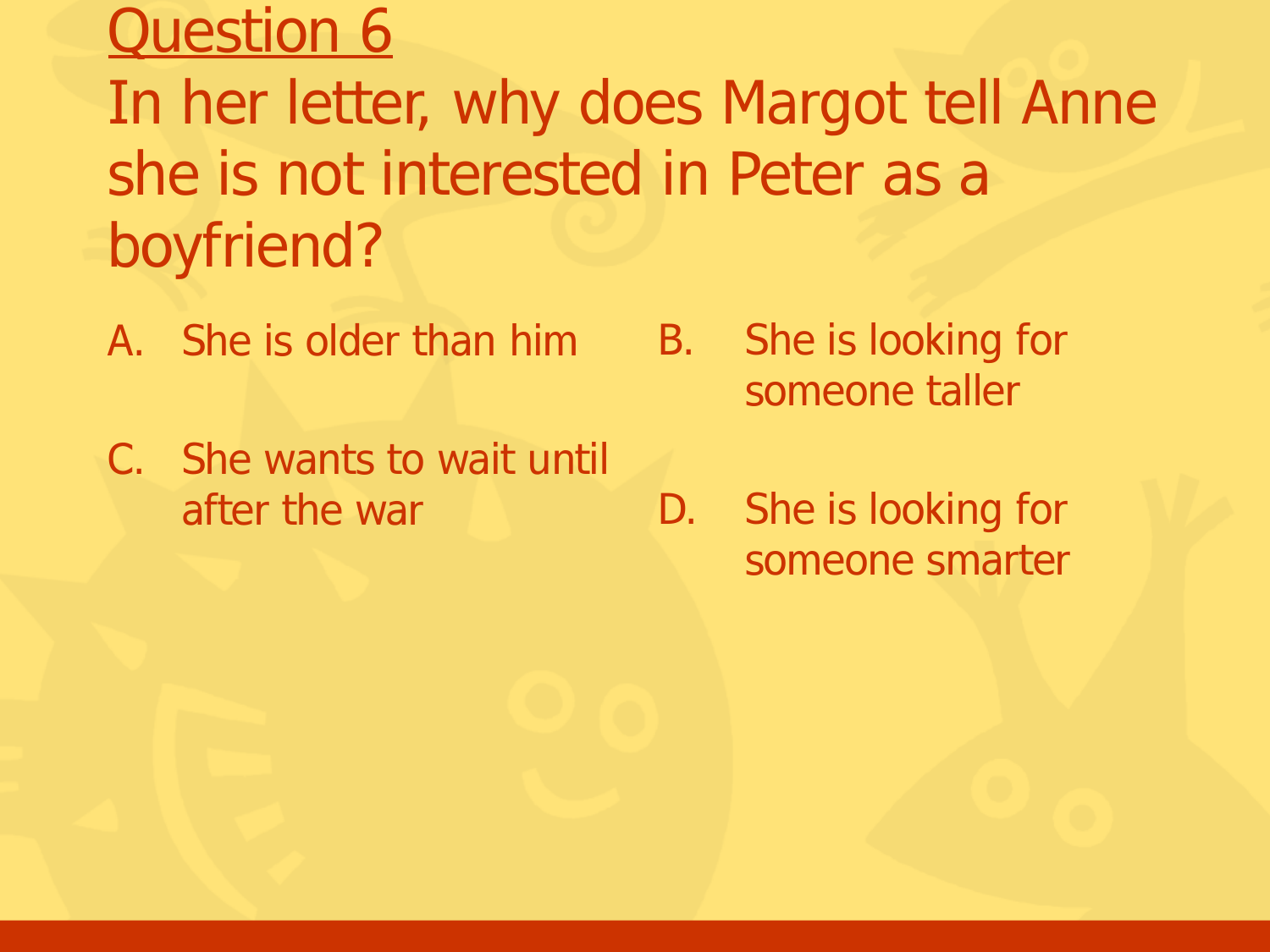

# Question 6 In her letter, why does Margot tell Anne she is not interested in Peter as a boyfriend?
A. 	She is older than him

C. 	She wants to wait until after the war

B. 	She is looking for someone taller

D. 	She is looking for someone smarter